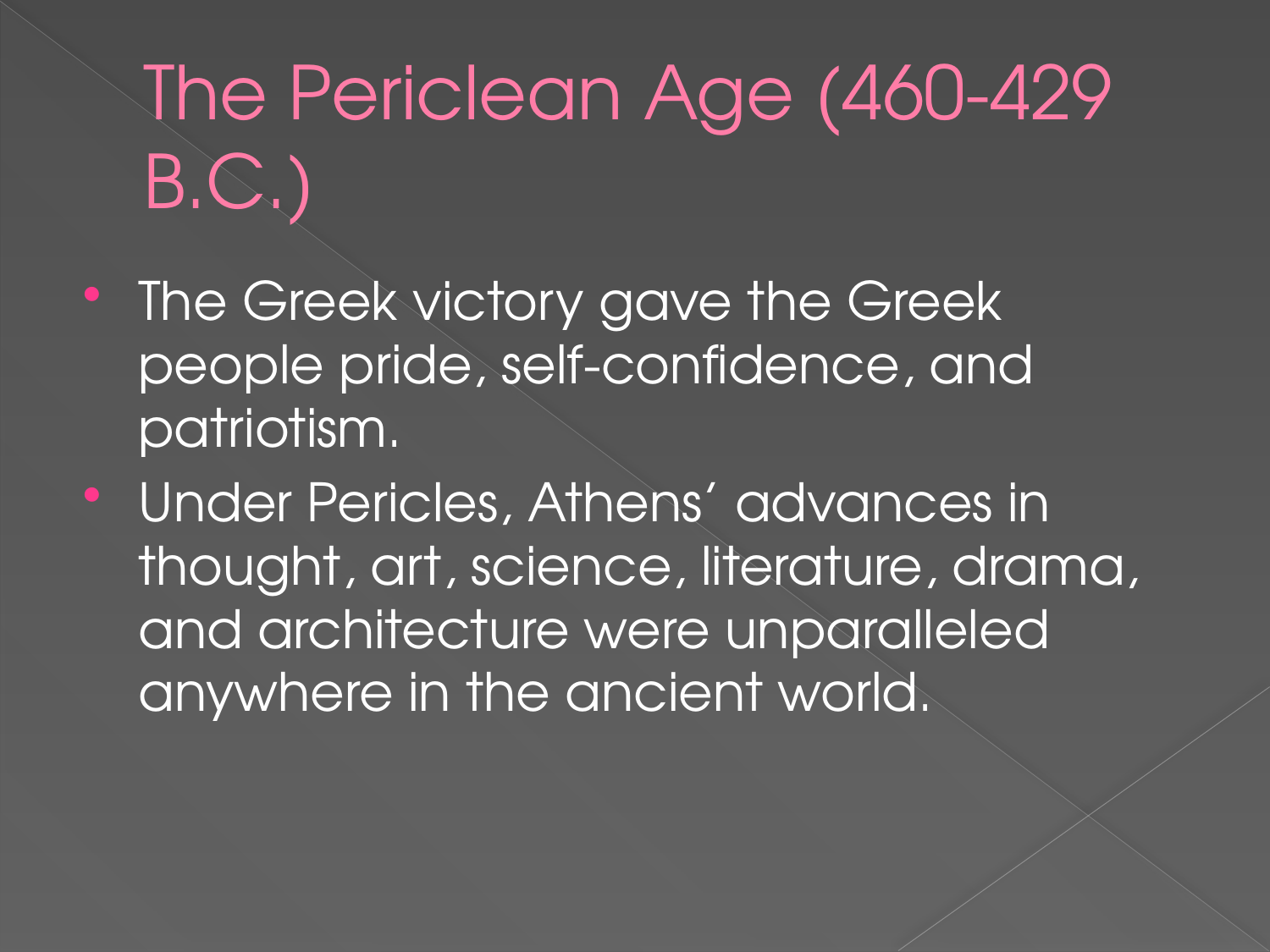

# The Periclean Age (460-429 B.C.)
The Greek victory gave the Greek people pride, self-confidence, and patriotism.
Under Pericles, Athens’ advances in thought, art, science, literature, drama, and architecture were unparalleled anywhere in the ancient world.